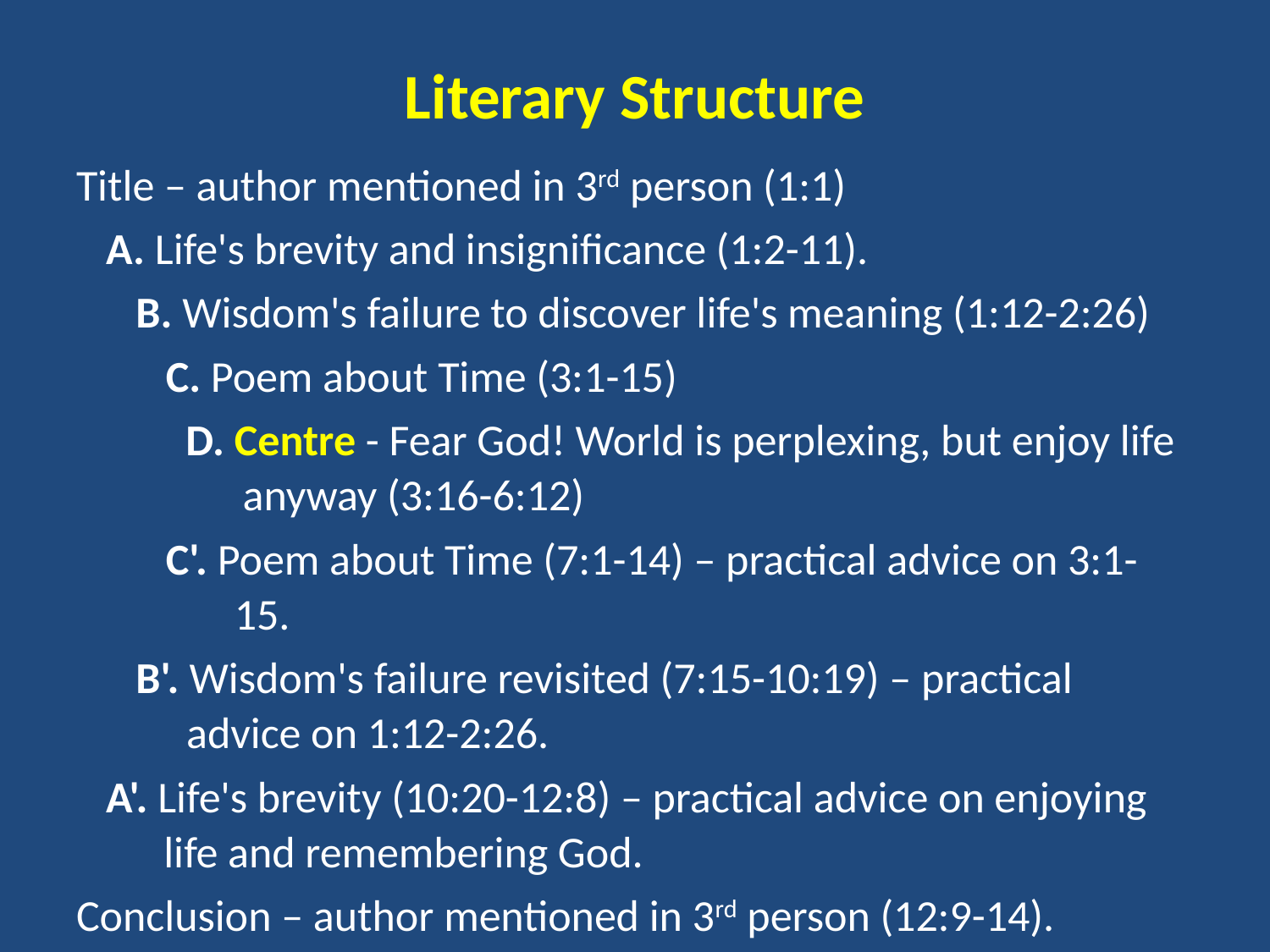

# Literary Structure
Title – author mentioned in 3rd person (1:1)
   A. Life's brevity and insignificance (1:2-11).
      B. Wisdom's failure to discover life's meaning (1:12-2:26)
         C. Poem about Time (3:1-15)
           D. Centre - Fear God! World is perplexing, but enjoy life anyway (3:16-6:12)
         C'. Poem about Time (7:1-14) – practical advice on 3:1-15.
      B'. Wisdom's failure revisited (7:15-10:19) – practical advice on 1:12-2:26.
   A'. Life's brevity (10:20-12:8) – practical advice on enjoying life and remembering God.
Conclusion – author mentioned in 3rd person (12:9-14).